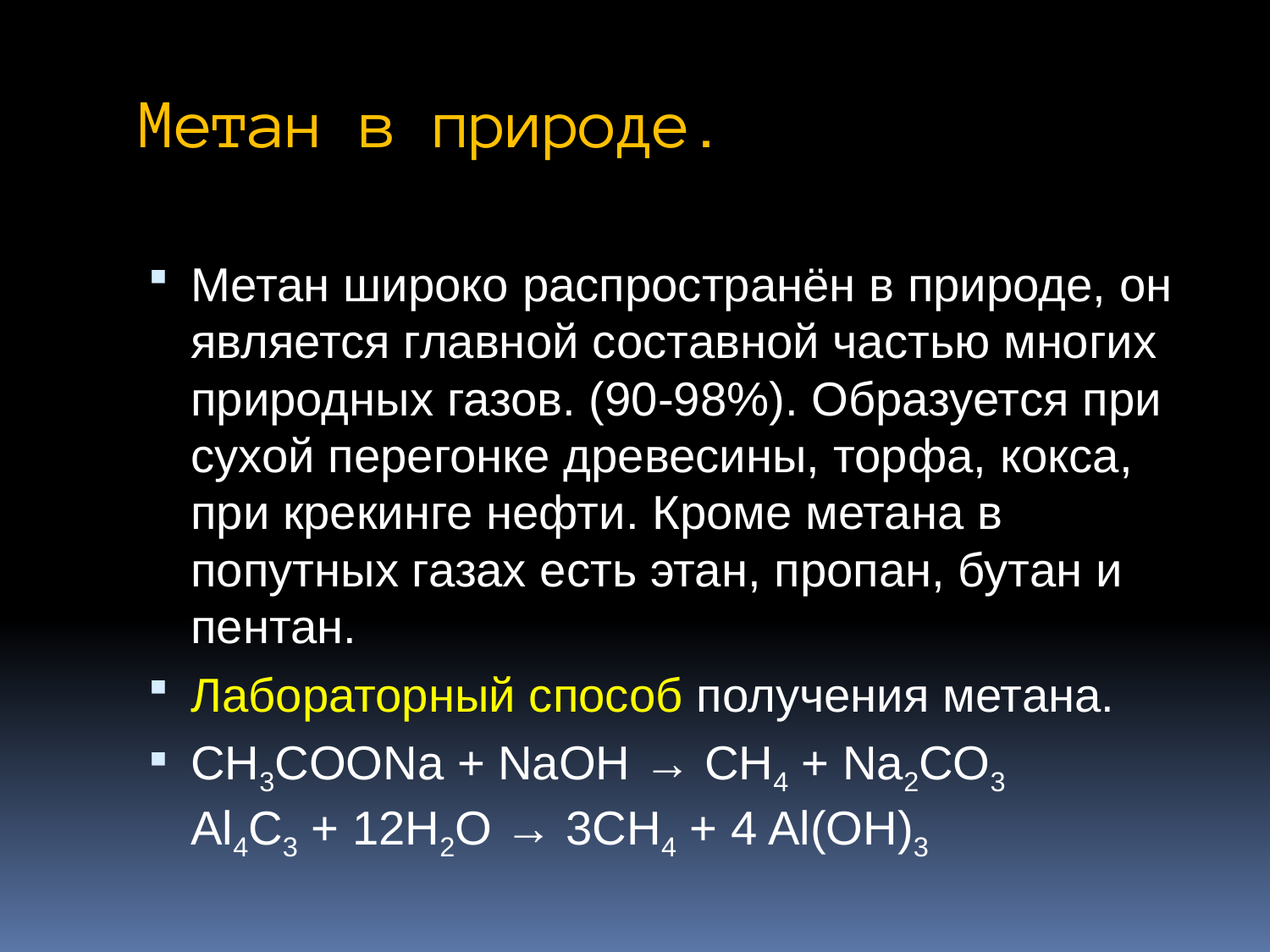

# Метан в природе.
Метан широко распространён в природе, он является главной составной частью многих природных газов. (90-98%). Образуется при сухой перегонке древесины, торфа, кокса, при крекинге нефти. Кроме метана в попутных газах есть этан, пропан, бутан и пентан.
Лабораторный способ получения метана.
CH3COONa + NaOH → CH4 + Na2CO3
Al4C3 + 12H2O → 3CH4 + 4 Al(OH)3